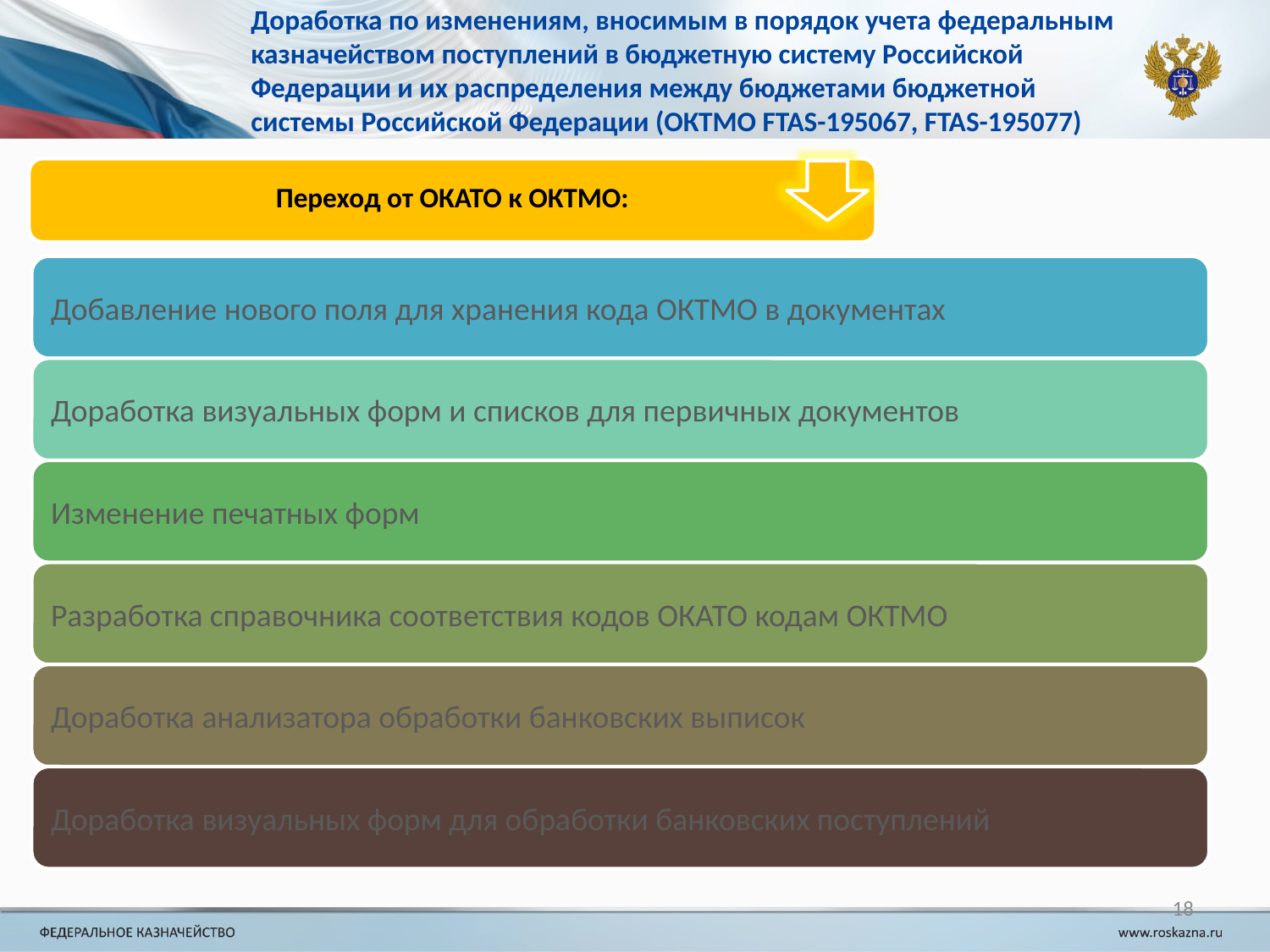

# Доработка по изменениям, вносимым в порядок учета федеральным казначейством поступлений в бюджетную систему Российской Федерации и их распределения между бюджетами бюджетной системы Российской Федерации (ОКТМО FTAS-195067, FTAS-195077)
Переход от ОКАТО к ОКТМО:

Добавление нового поля для хранения кода ОКТМО в документах
Доработка визуальных форм и списков для первичных документов
Изменение печатных форм
Разработка справочника соответствия кодов ОКАТО кодам ОКТМО
Доработка анализатора обработки банковских выписок
Доработка визуальных форм для обработки банковских поступлений
18